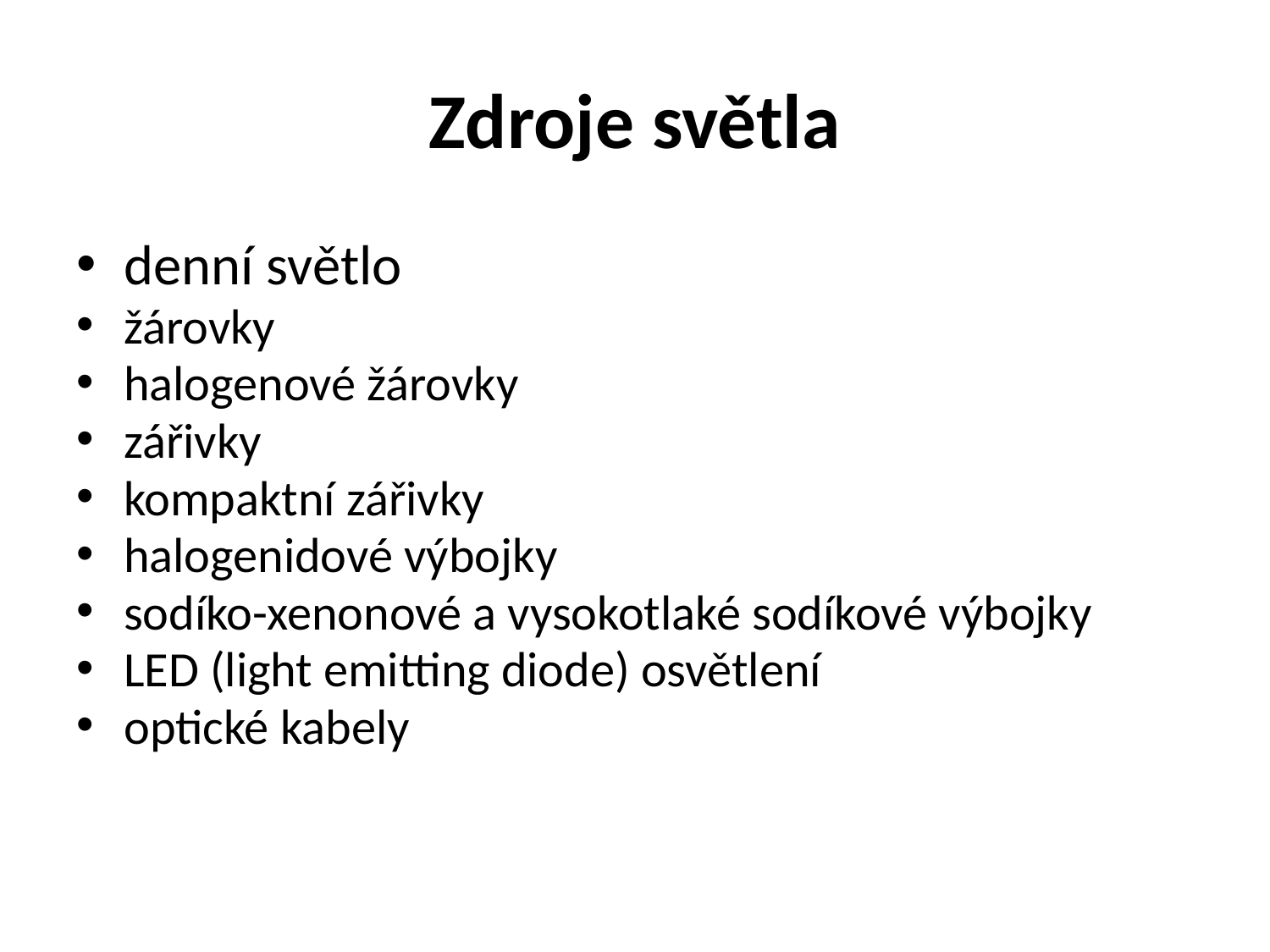

# Zdroje světla
denní světlo
žárovky
halogenové žárovky
zářivky
kompaktní zářivky
halogenidové výbojky
sodíko-xenonové a vysokotlaké sodíkové výbojky
LED (light emitting diode) osvětlení
optické kabely